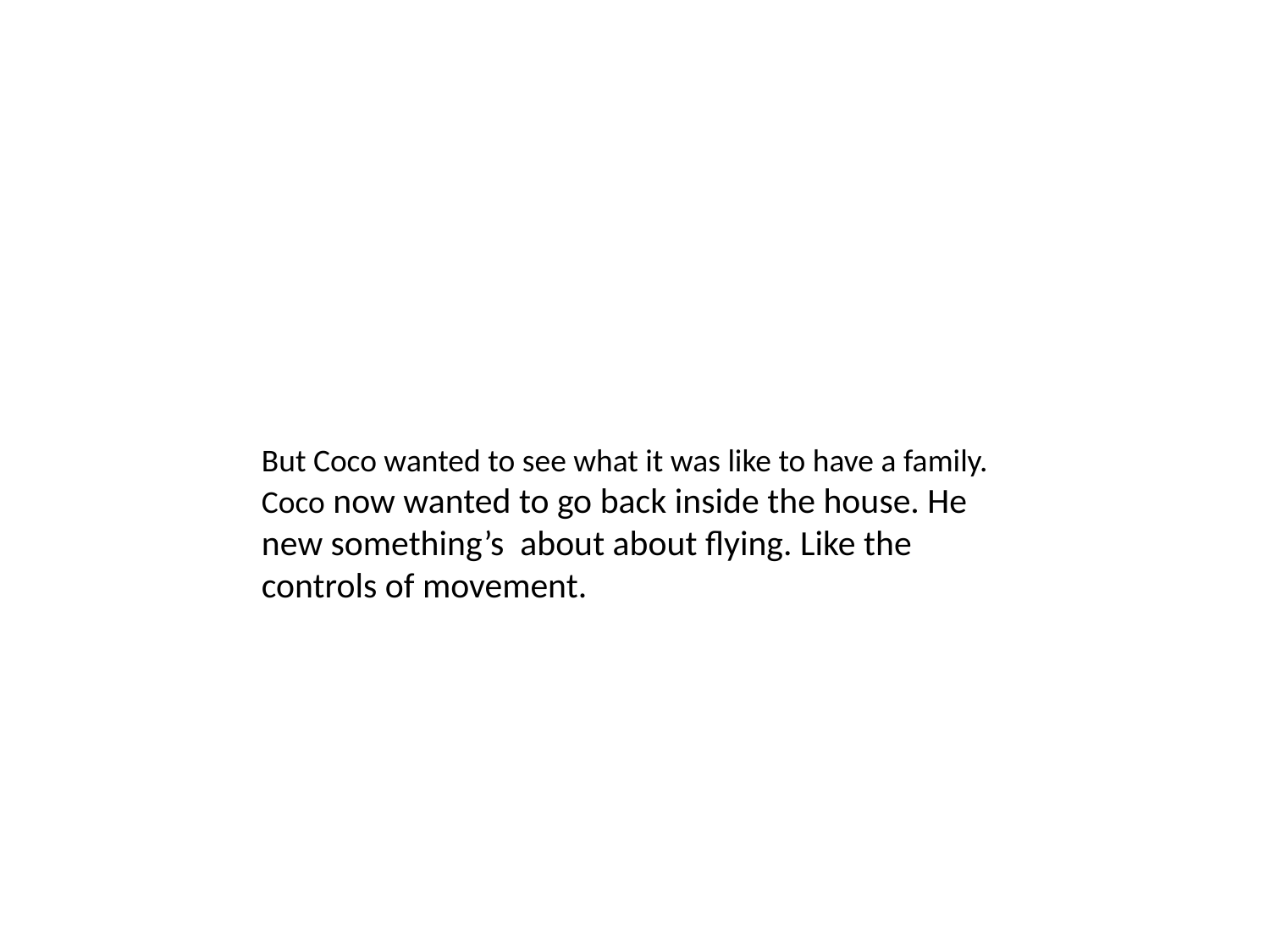

But Coco wanted to see what it was like to have a family. Coco now wanted to go back inside the house. He new something’s  about about flying. Like the controls of movement.